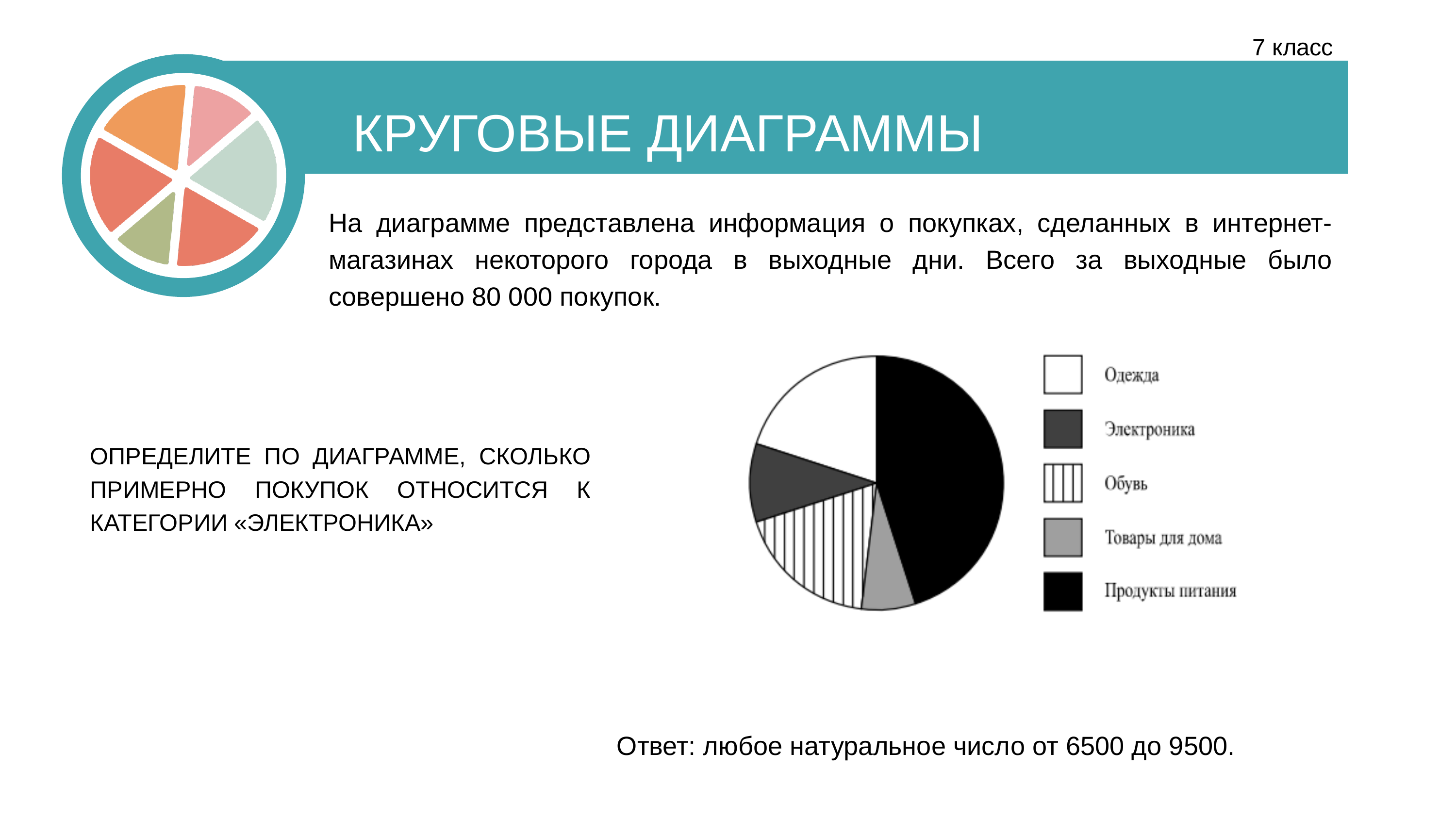

7 класс

КРУГОВЫЕ ДИАГРАММЫ
На диаграмме представлена информация о покупках, сделанных в интернет-магазинах некоторого города в выходные дни. Всего за выходные было совершено 80 000 покупок.

ОПРЕДЕЛИТЕ ПО ДИАГРАММЕ, СКОЛЬКО ПРИМЕРНО ПОКУПОК ОТНОСИТСЯ К КАТЕГОРИИ «ЭЛЕКТРОНИКА»
Ответ: любое натуральное число от 6500 до 9500.